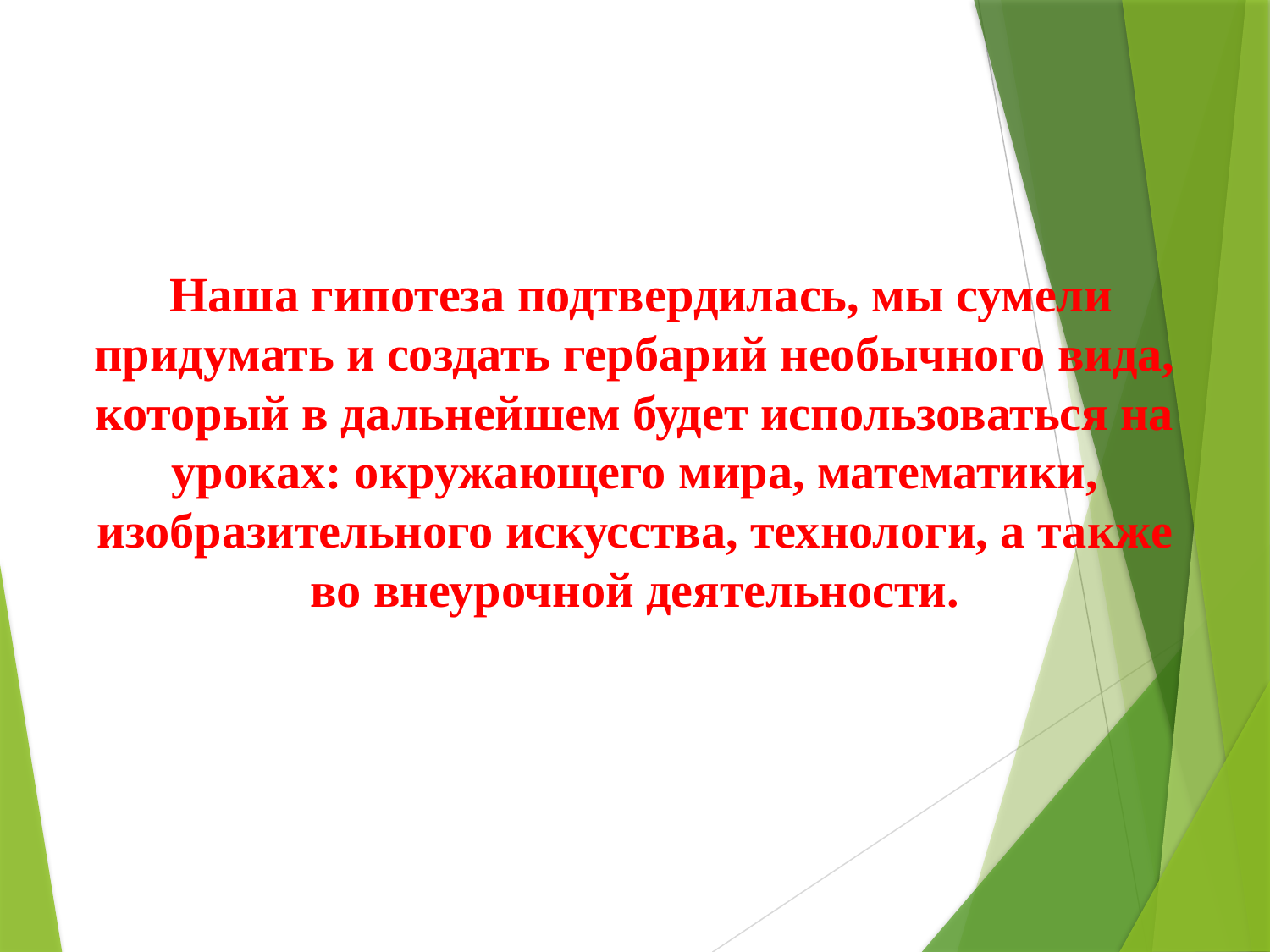

#
 Наша гипотеза подтвердилась, мы сумели придумать и создать гербарий необычного вида, который в дальнейшем будет использоваться на уроках: окружающего мира, математики, изобразительного искусства, технологи, а также во внеурочной деятельности.